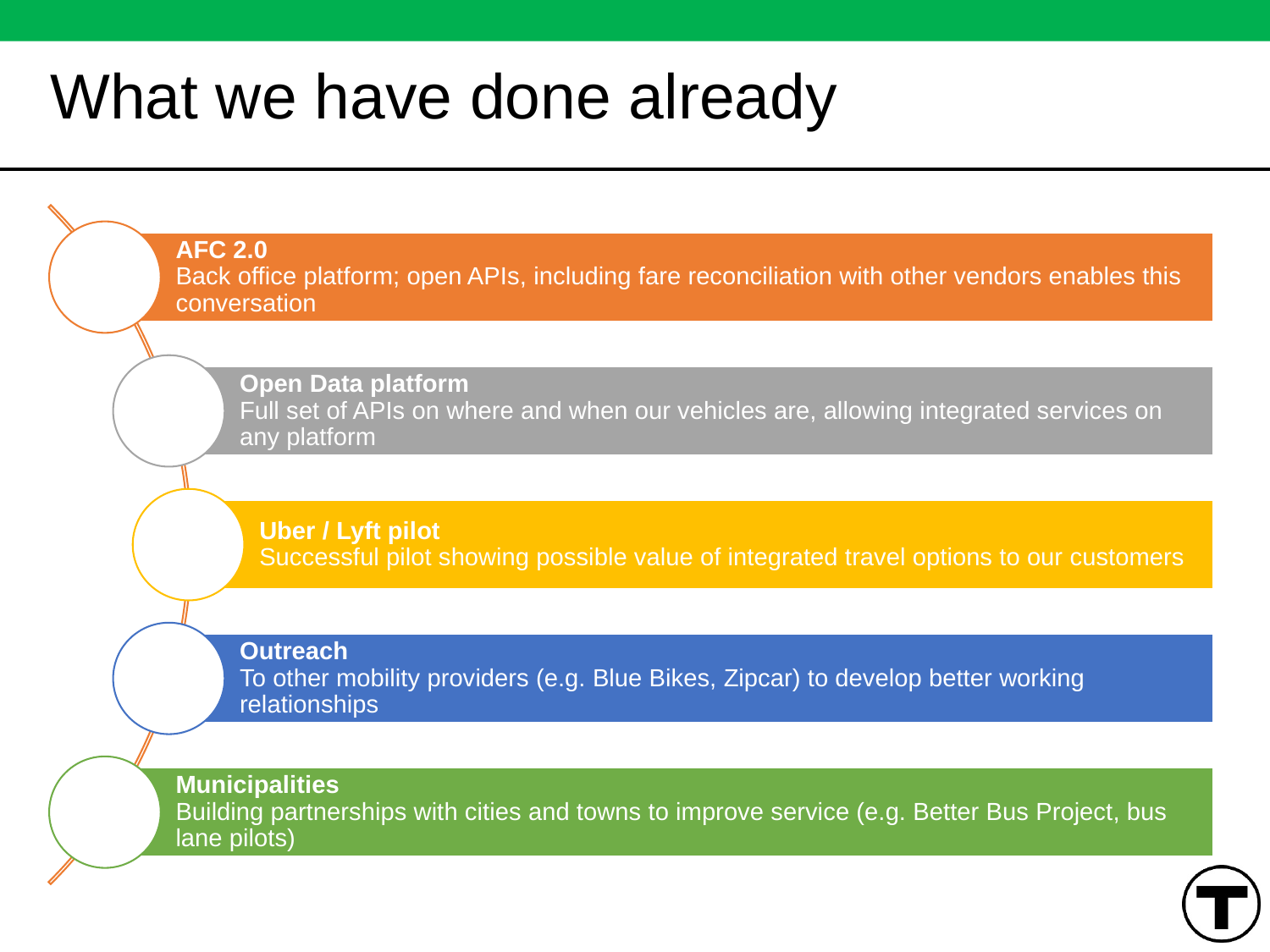

# What we have done already
AFC 2.0
Back office platform; open APIs, including fare reconciliation with other vendors enables this conversation
Open Data platform
Full set of APIs on where and when our vehicles are, allowing integrated services on any platform
Uber / Lyft pilot
Successful pilot showing possible value of integrated travel options to our customers
Outreach
To other mobility providers (e.g. Blue Bikes, Zipcar) to develop better working relationships
Municipalities
Building partnerships with cities and towns to improve service (e.g. Better Bus Project, bus lane pilots)